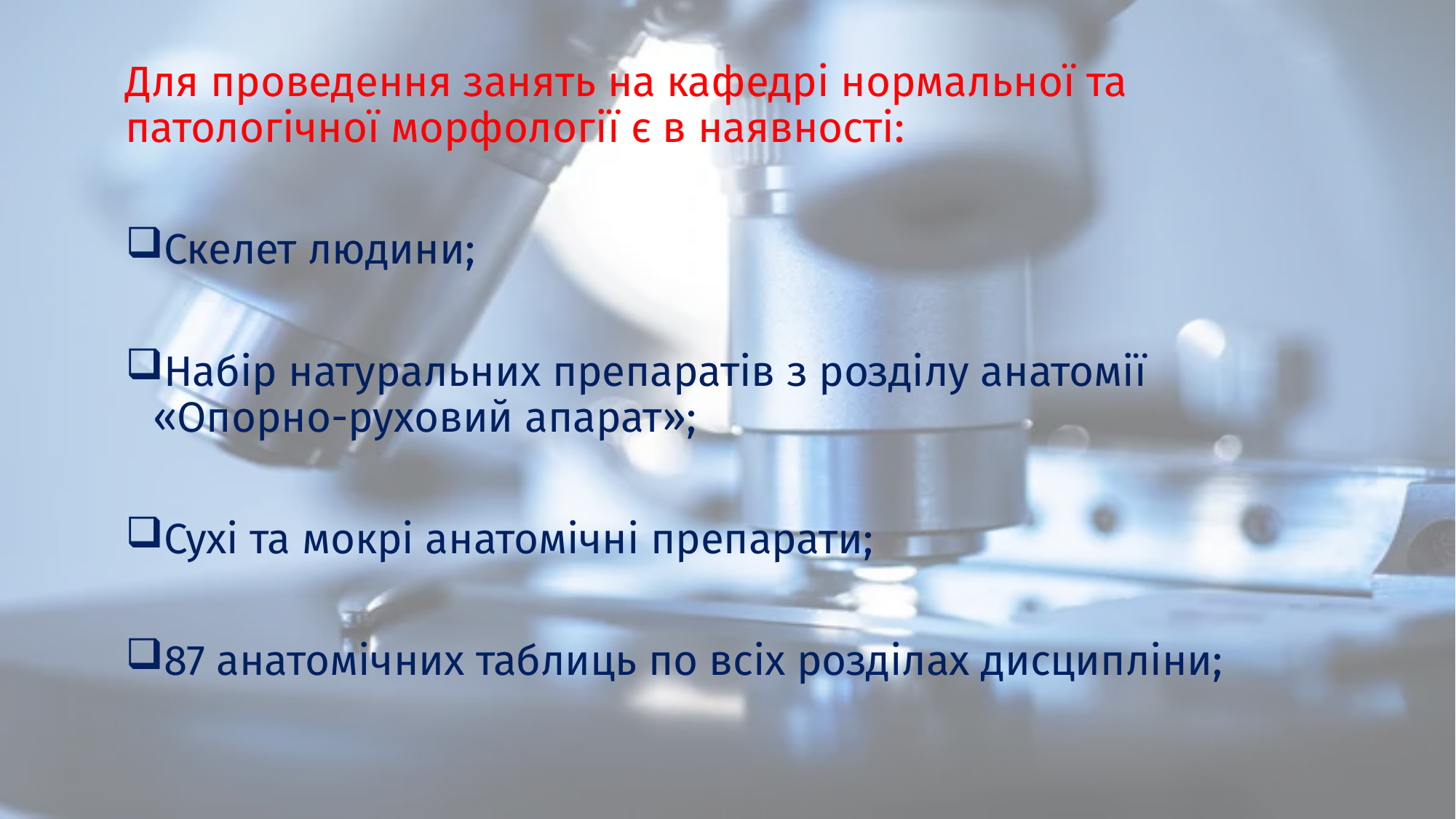

Для проведення занять на кафедрі нормальної та патологічної морфології є в наявності:

Скелет людини;

Набір натуральних препаратів з розділу анатомії «Опорно-руховий апарат»;

Сухі та мокрі анатомічні препарати;

87 анатомічних таблиць по всіх розділах дисципліни;